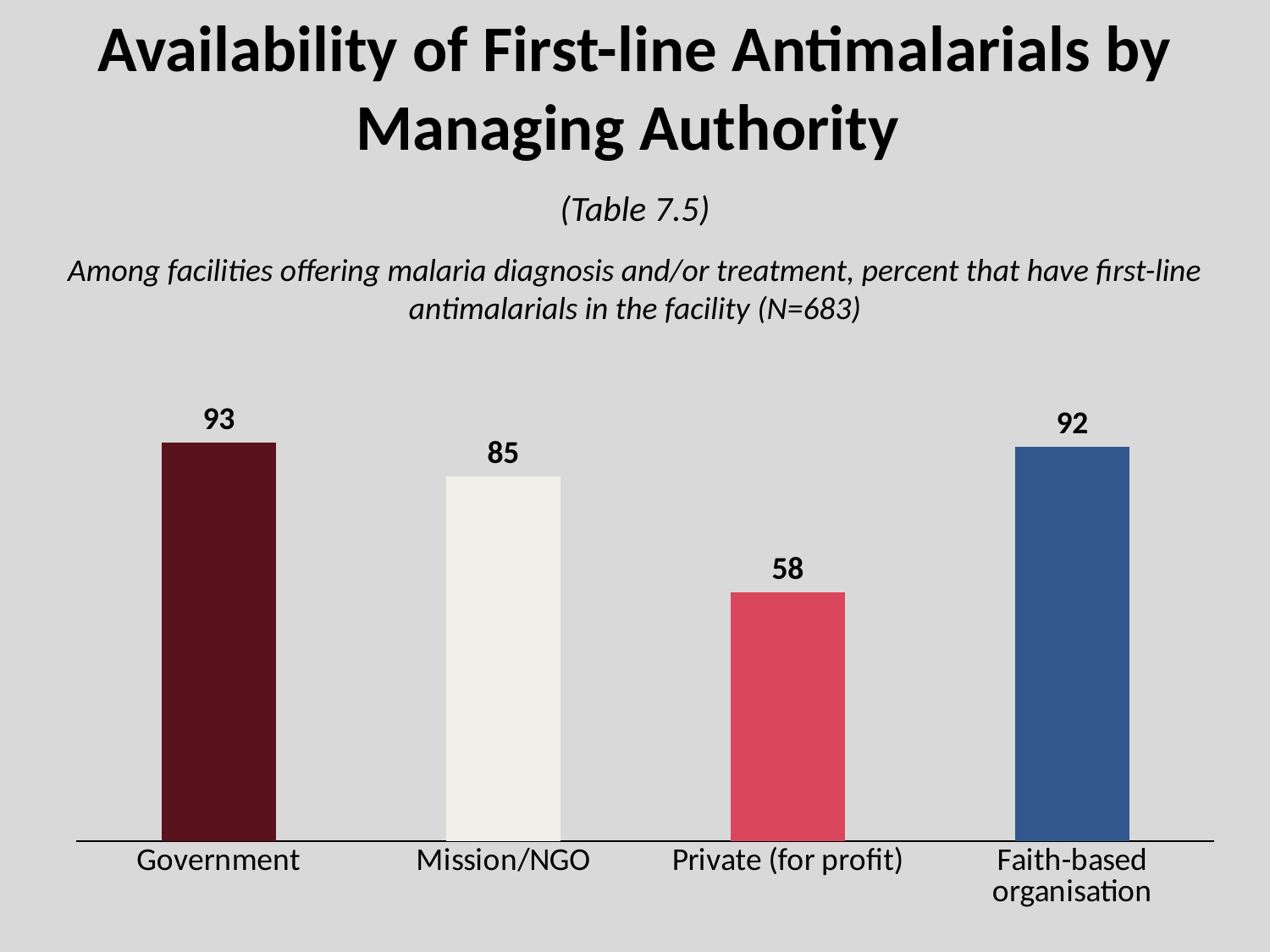

# Availability of First-line Antimalarials by Managing Authority
(Table 7.5)
Among facilities offering malaria diagnosis and/or treatment, percent that have first-line antimalarials in the facility (N=683)

### Chart

| Category |  |
|---|---|
| Government | 93.0 |
| Mission/NGO | 85.0 |
| Private (for profit) | 58.0 |
| Faith-based organisation | 92.0 |